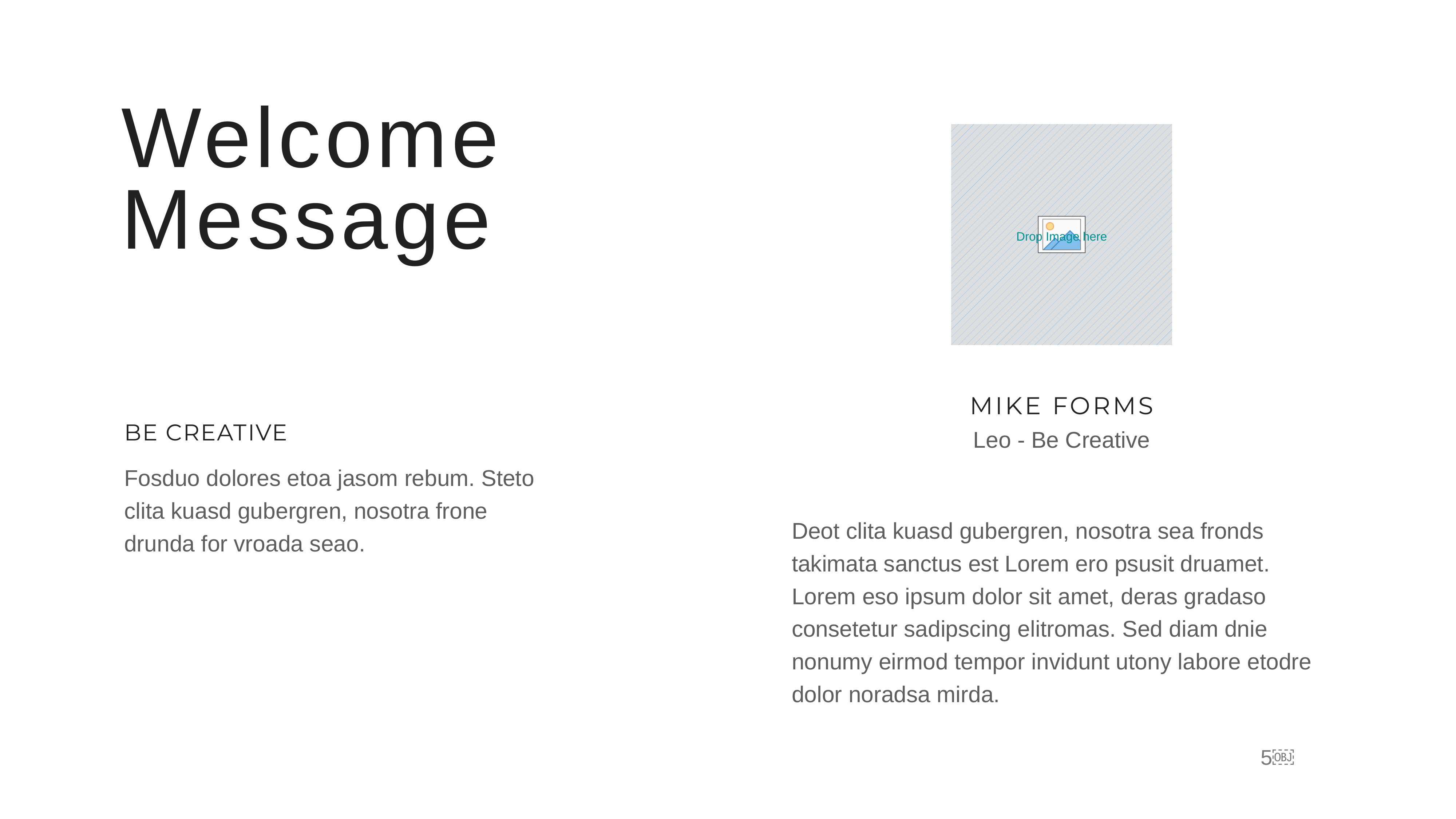

Welcome
Message

MIKE FORMS
BE CREATIVE
Leo - Be Creative
Fosduo dolores etoa jasom rebum. Steto clita kuasd gubergren, nosotra frone drunda for vroada seao.
Deot clita kuasd gubergren, nosotra sea fronds takimata sanctus est Lorem ero psusit druamet. Lorem eso ipsum dolor sit amet, deras gradaso consetetur sadipscing elitromas. Sed diam dnie nonumy eirmod tempor invidunt utony labore etodre dolor noradsa mirda.